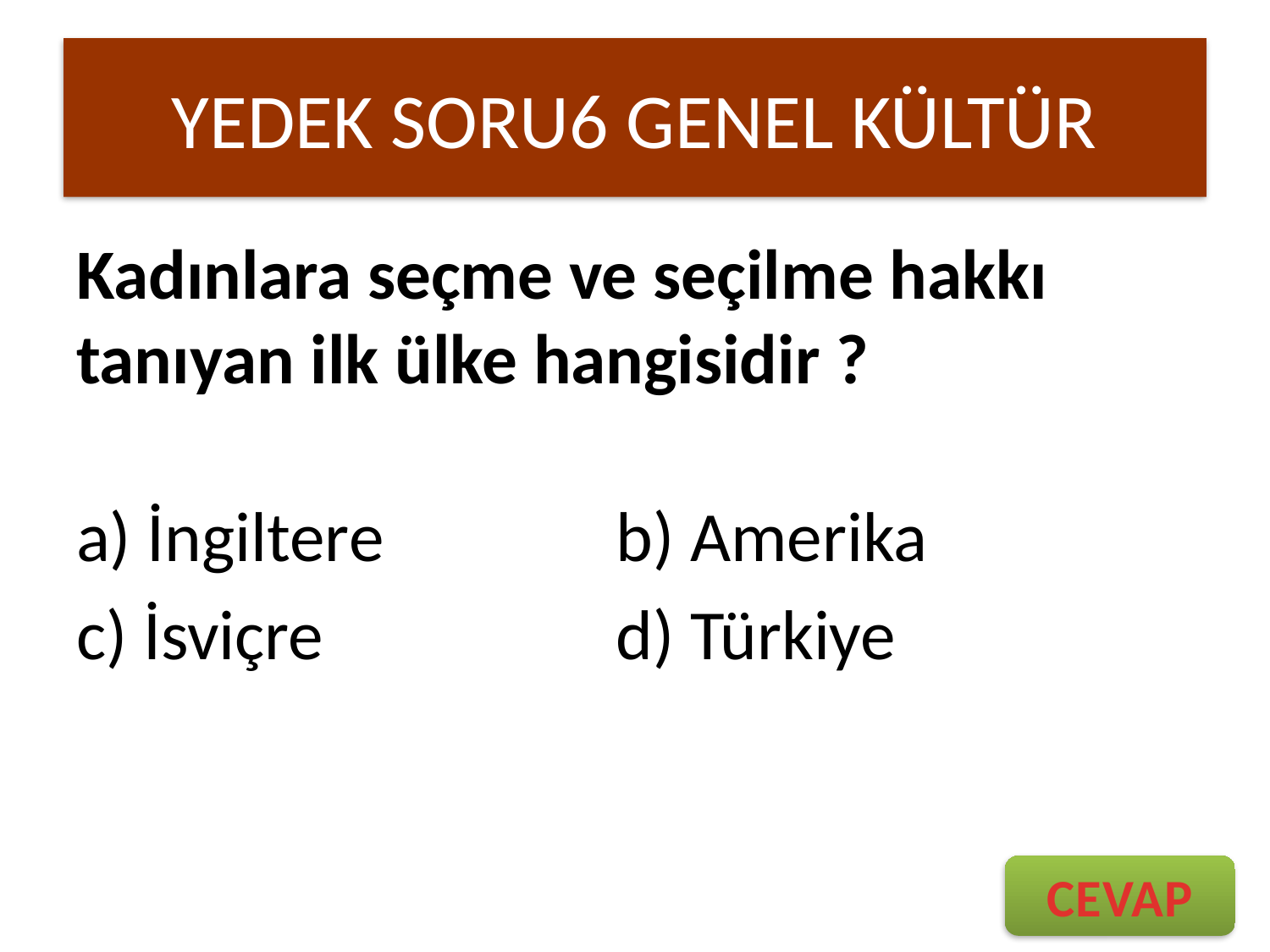

# YEDEK SORU6 GENEL KÜLTÜR
Kadınlara seçme ve seçilme hakkı tanıyan ilk ülke hangisidir ?

a) İngiltere		  b) Amerika
c) İsviçre 		  d) Türkiye

CEVAP